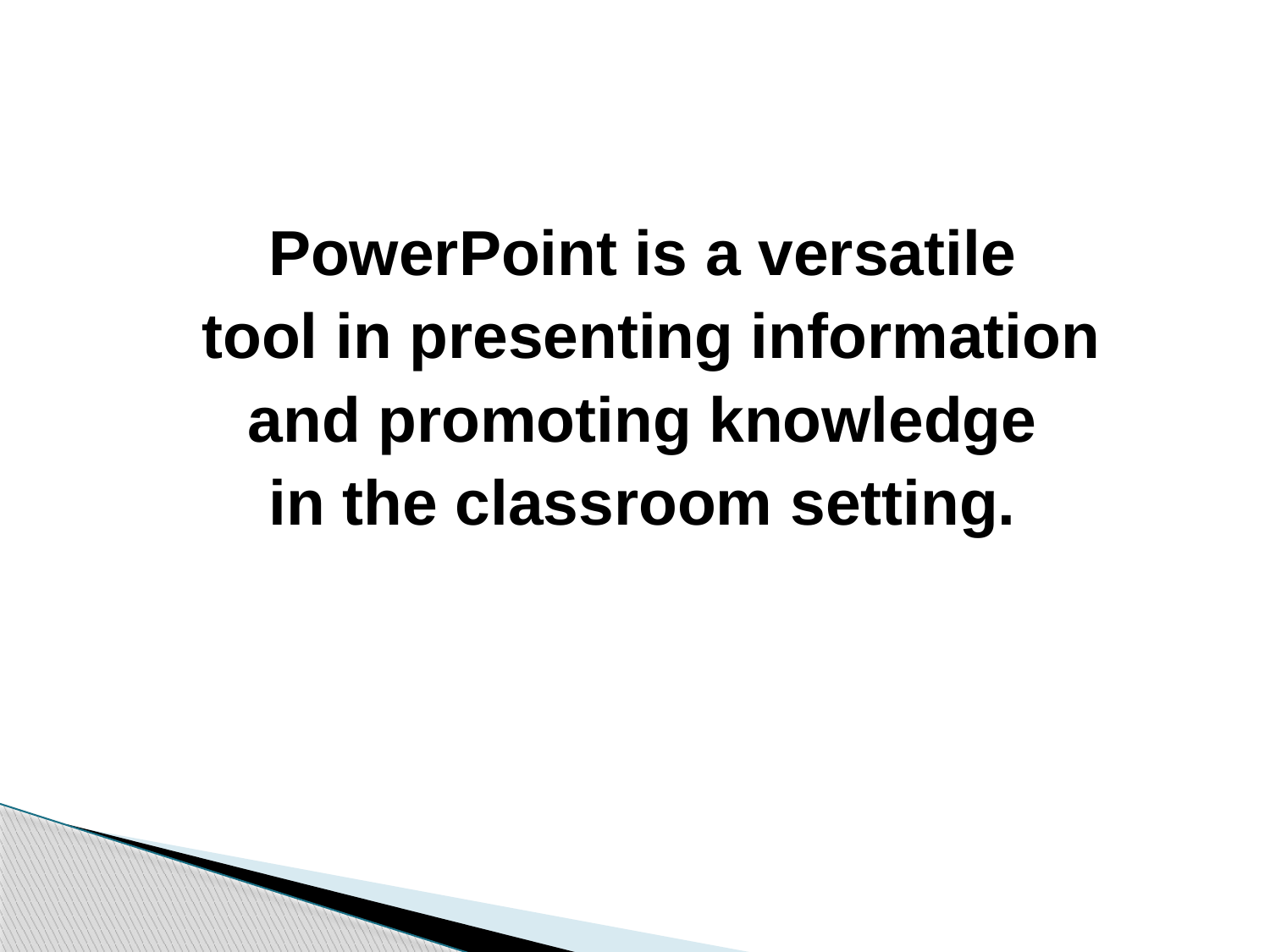

#
PowerPoint is a versatile
 tool in presenting information
 and promoting knowledge
in the classroom setting.